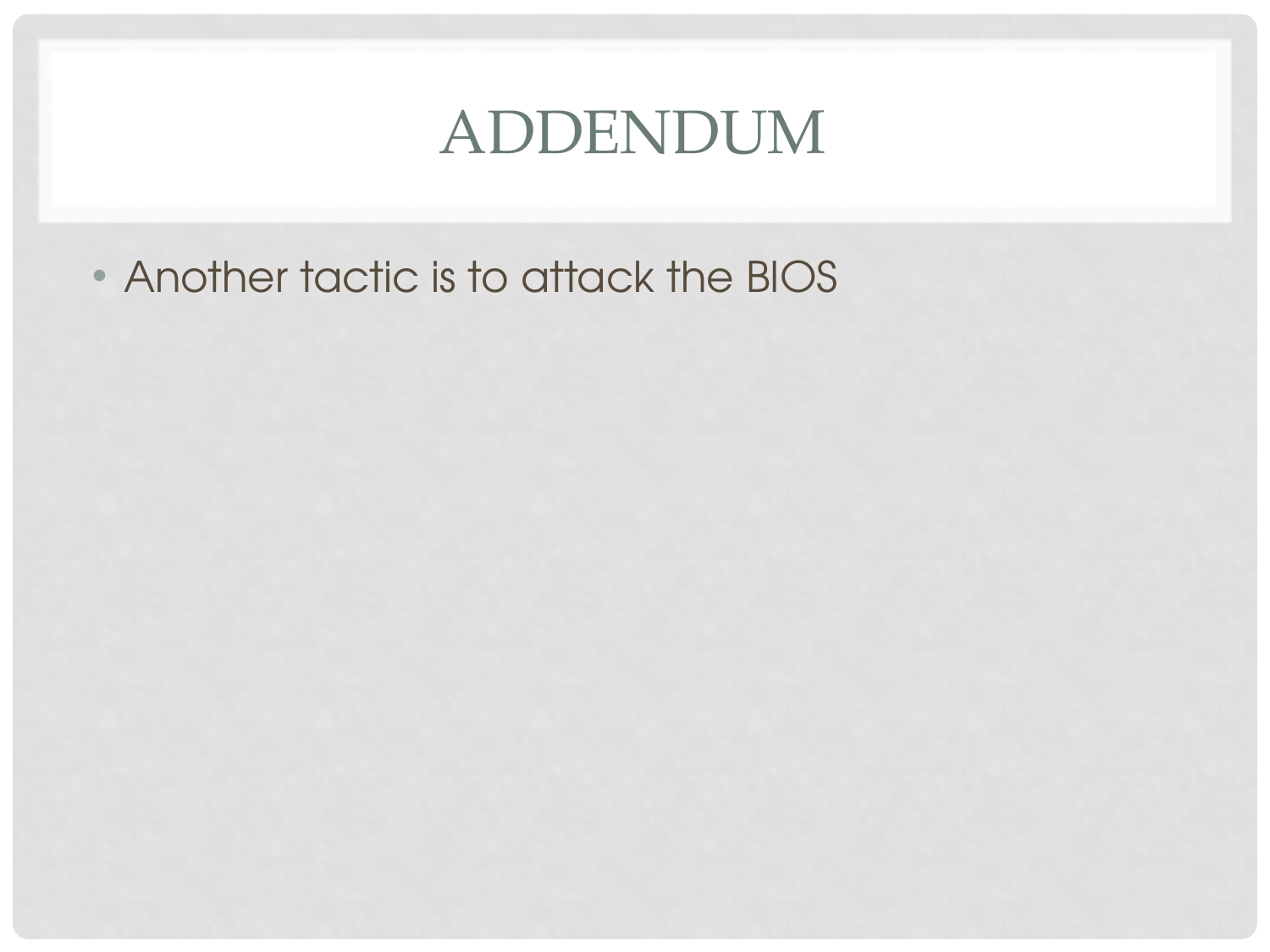

# Addendum
Another tactic is to attack the BIOS